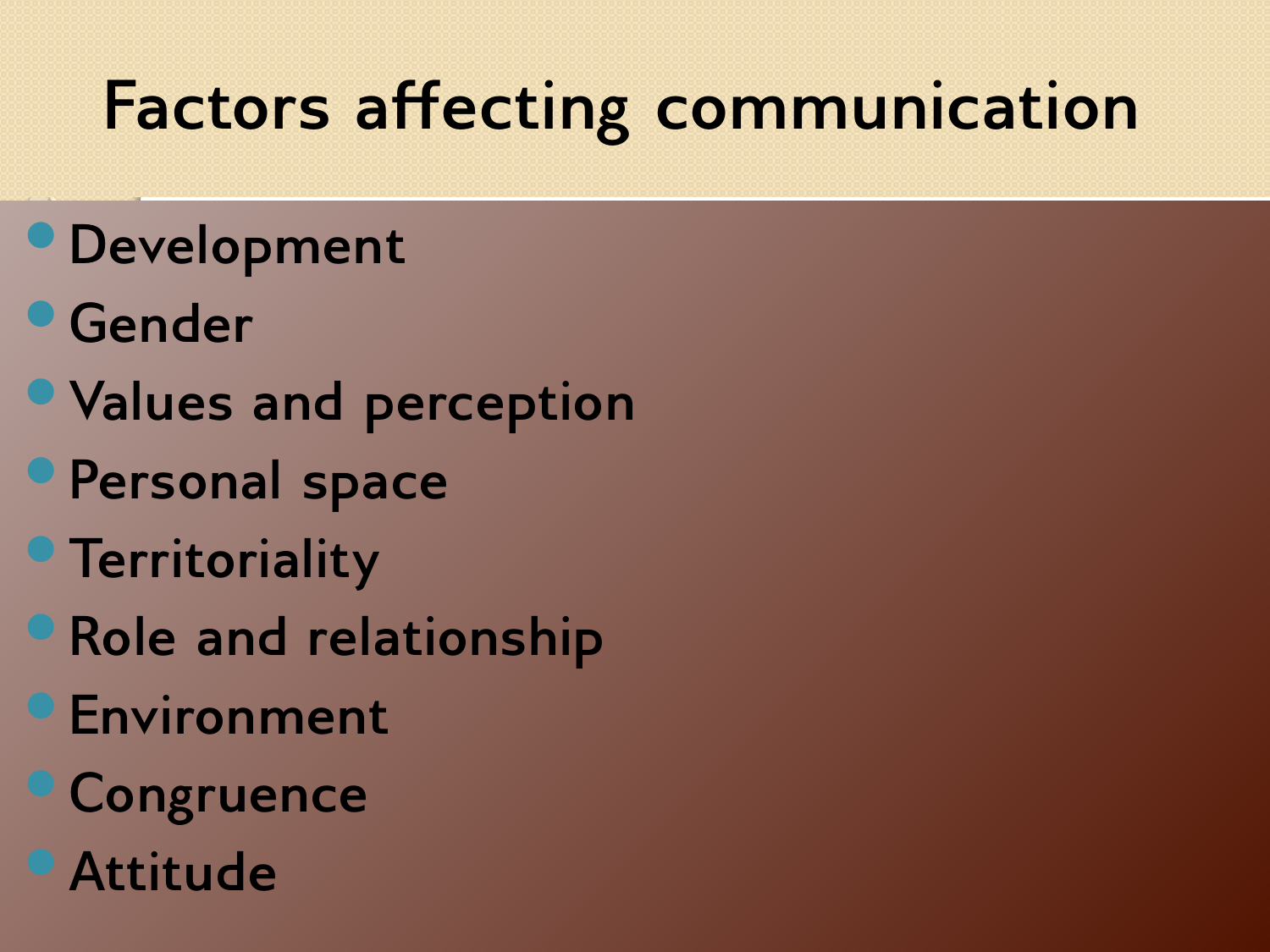

# Factors affecting communication
Development
Gender
Values and perception
Personal space
Territoriality
Role and relationship
Environment
Congruence
Attitude